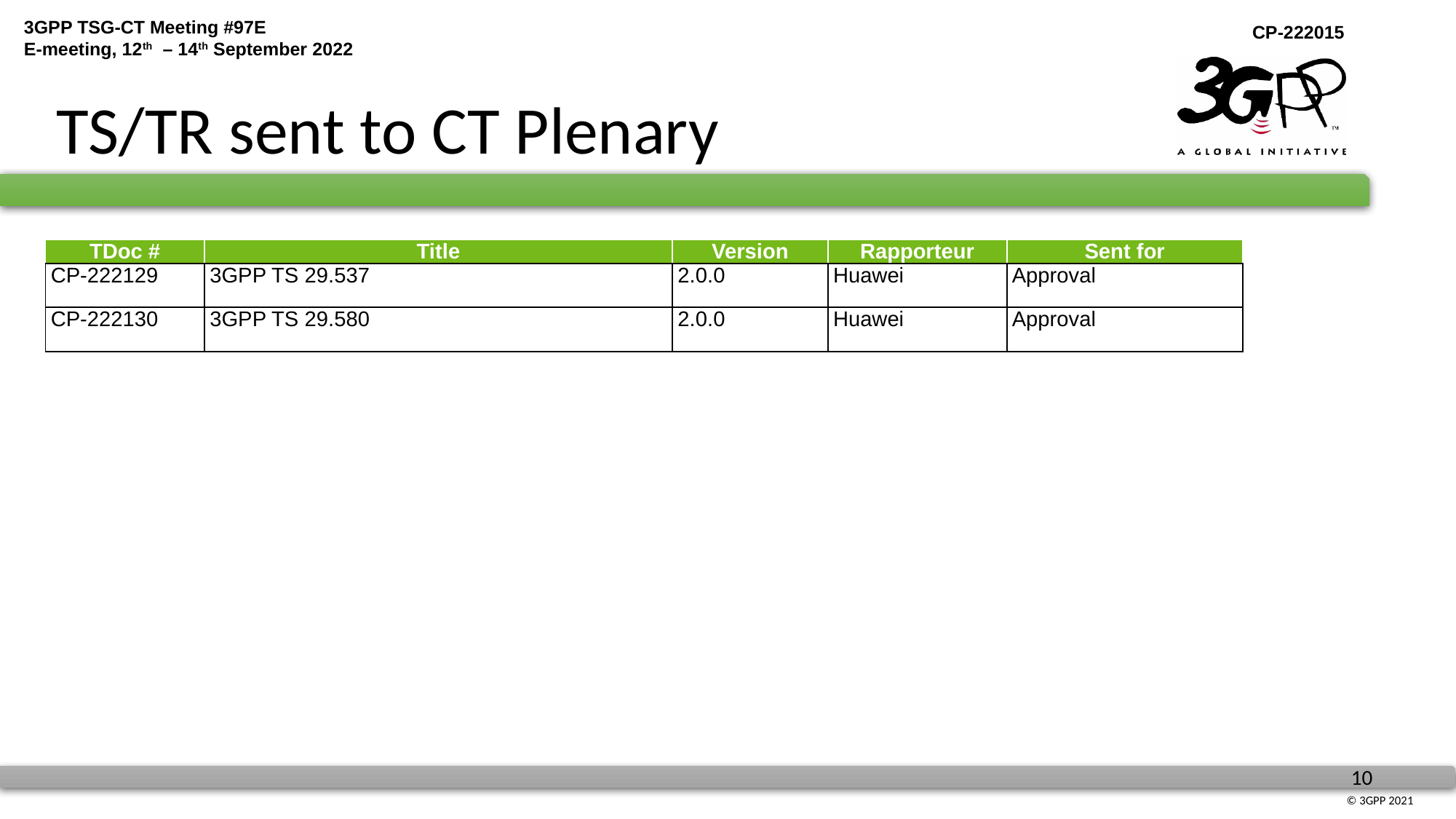

# TS/TR sent to CT Plenary
| TDoc # | Title | Version | Rapporteur | Sent for |
| --- | --- | --- | --- | --- |
| CP-222129 | 3GPP TS 29.537 | 2.0.0 | Huawei | Approval |
| CP-222130 | 3GPP TS 29.580 | 2.0.0 | Huawei | Approval |